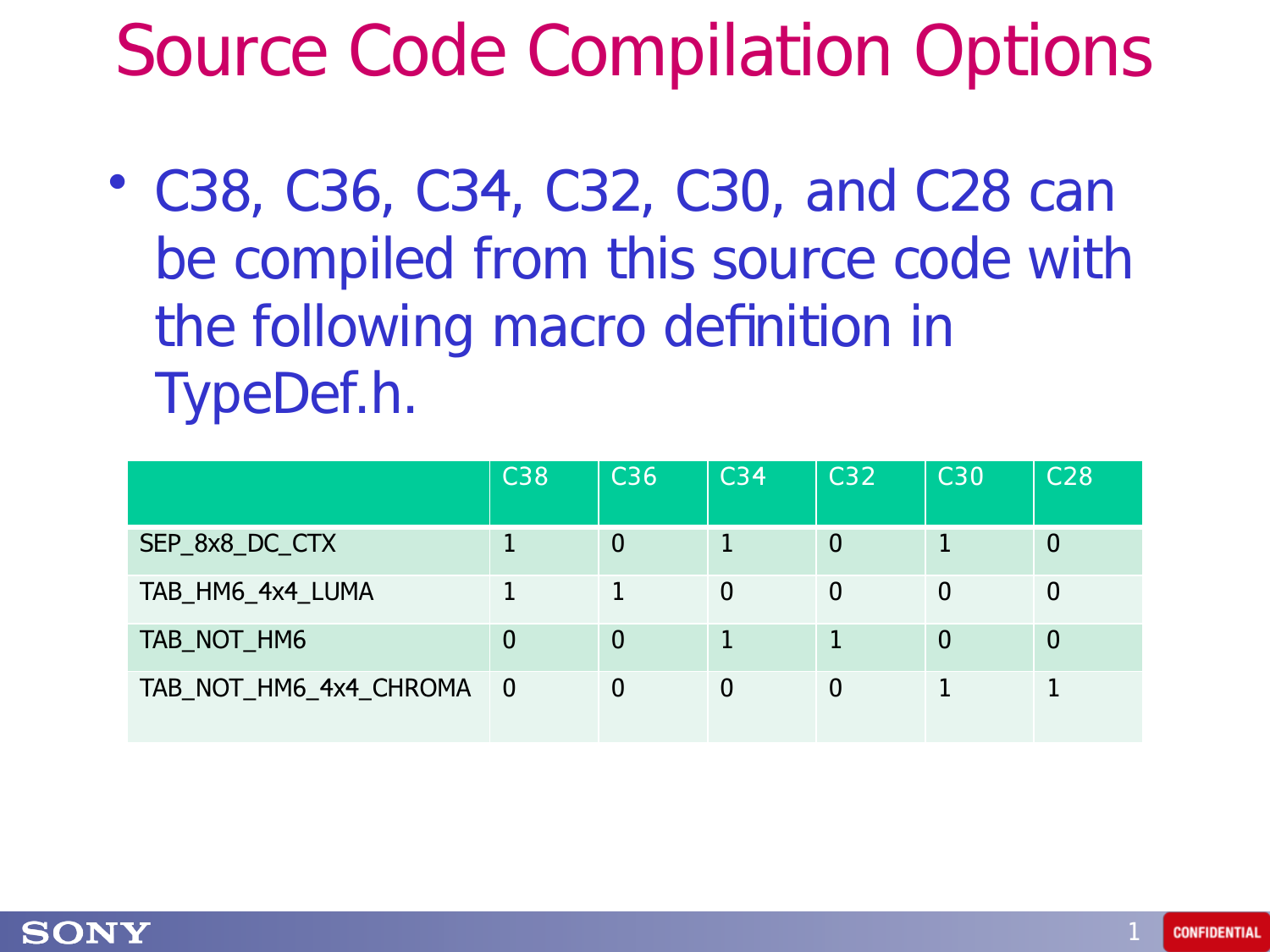

# Source Code Compilation Options
C38, C36, C34, C32, C30, and C28 can be compiled from this source code with the following macro definition in TypeDef.h.
|  | C38 | C36 | C34 | C32 | C30 | C28 |
| --- | --- | --- | --- | --- | --- | --- |
| SEP\_8x8\_DC\_CTX | 1 | 0 | 1 | 0 | 1 | 0 |
| TAB\_HM6\_4x4\_LUMA | 1 | 1 | 0 | 0 | 0 | 0 |
| TAB\_NOT\_HM6 | 0 | 0 | 1 | 1 | 0 | 0 |
| TAB\_NOT\_HM6\_4x4\_CHROMA | 0 | 0 | 0 | 0 | 1 | 1 |
1